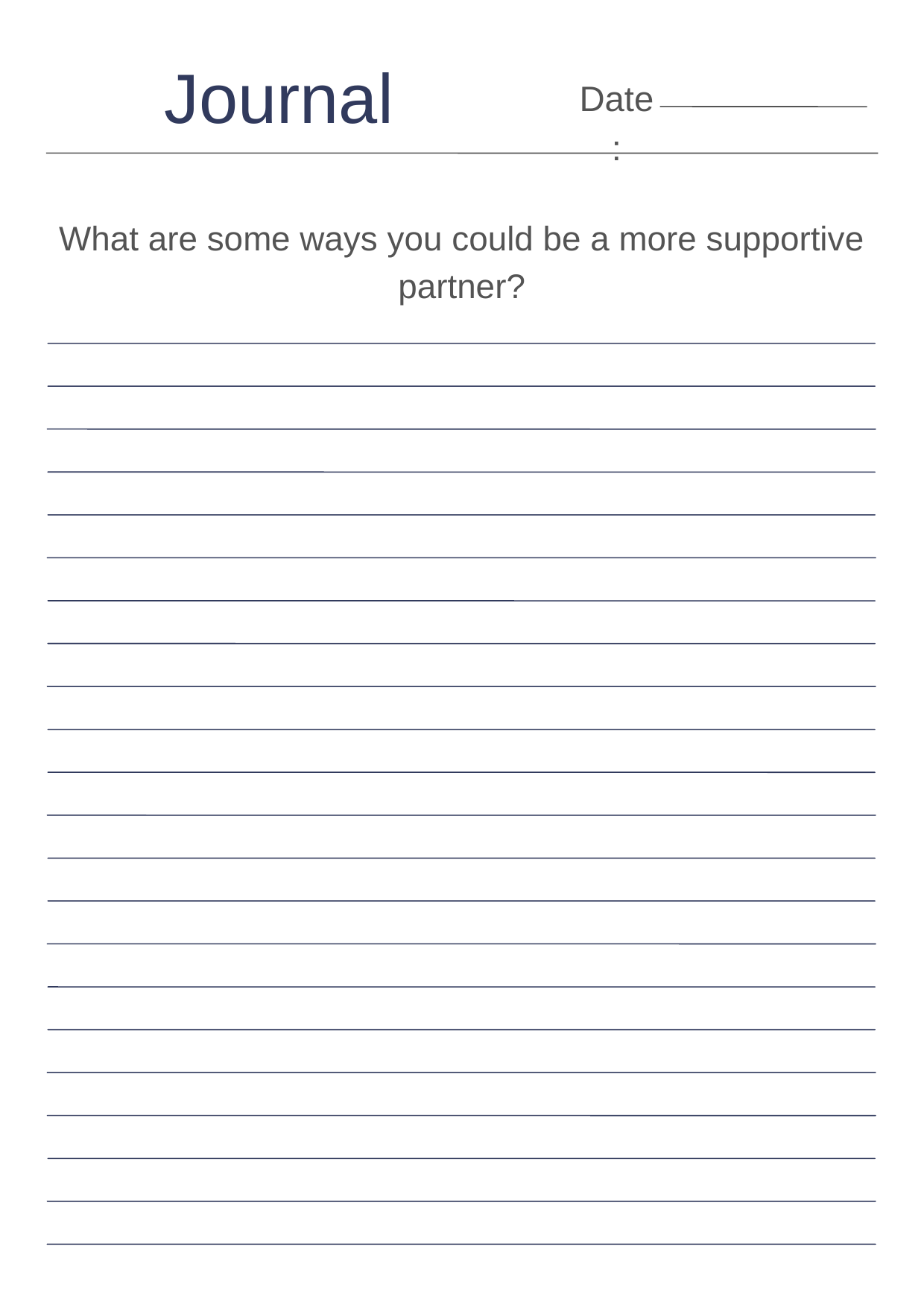

Journal
Date:

What are some ways you could be a more supportive partner?